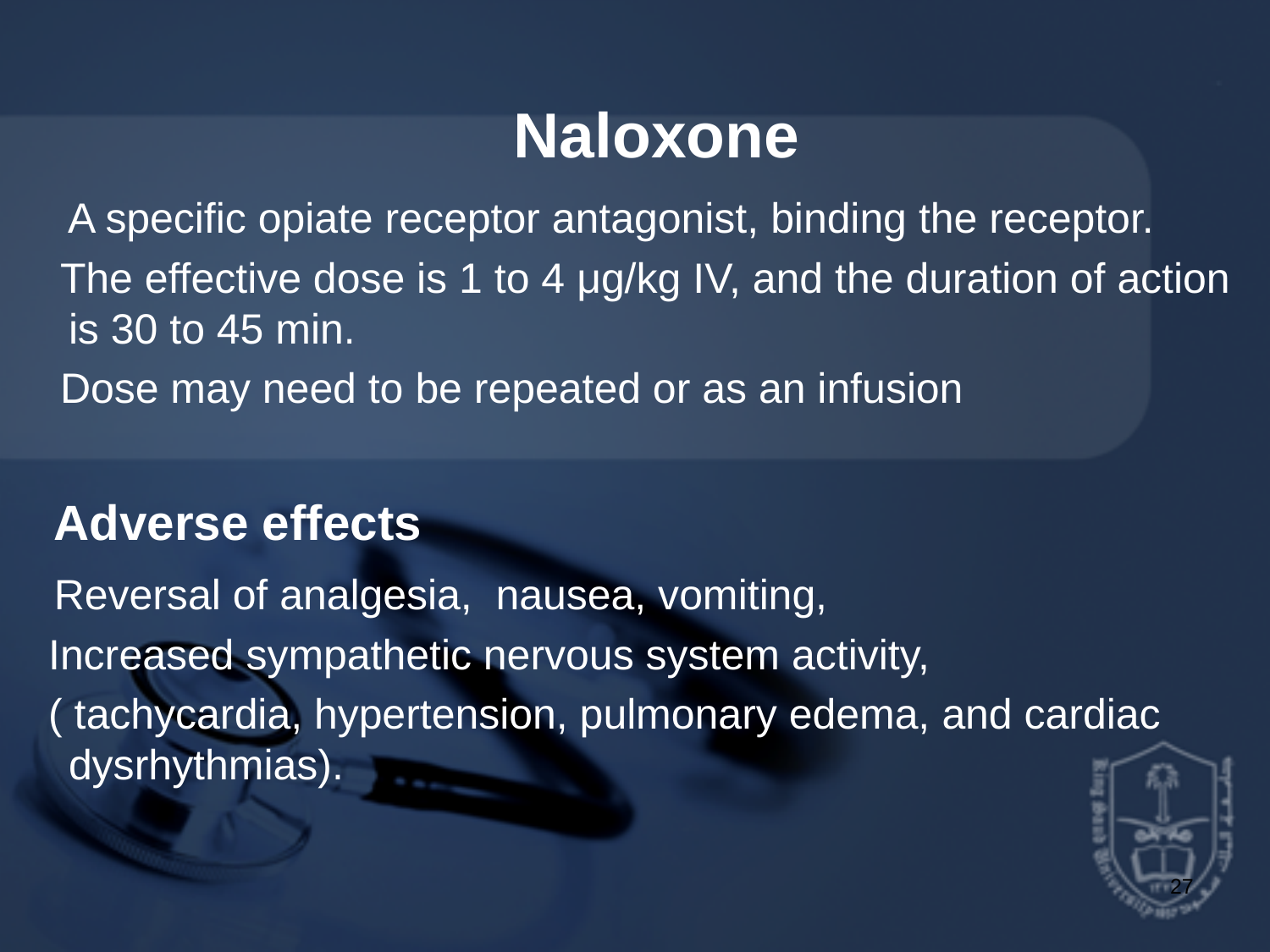

Naloxone
    A specific opiate receptor antagonist, binding the receptor.
    The effective dose is 1 to 4 μg/kg IV, and the duration of action is 30 to 45 min.
    Dose may need to be repeated or as an infusion

   Adverse effects
   Reversal of analgesia,  nausea, vomiting,
   Increased sympathetic nervous system activity,
   ( tachycardia, hypertension, pulmonary edema, and cardiac dysrhythmias).

27